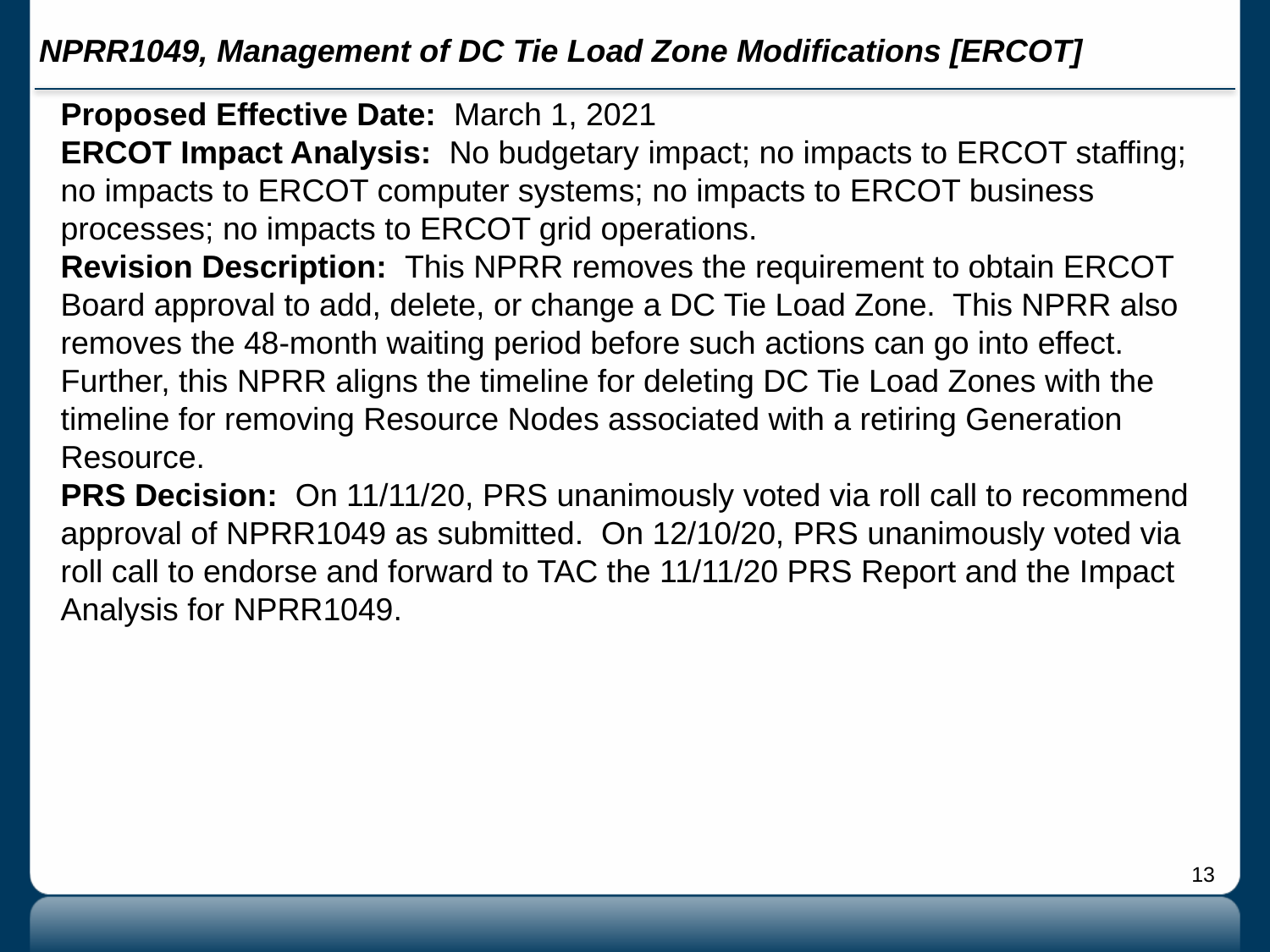

# NPRR1049, Management of DC Tie Load Zone Modifications [ERCOT]
Proposed Effective Date:  March 1, 2021
ERCOT Impact Analysis:  No budgetary impact; no impacts to ERCOT staffing; no impacts to ERCOT computer systems; no impacts to ERCOT business processes; no impacts to ERCOT grid operations.
Revision Description:  This NPRR removes the requirement to obtain ERCOT Board approval to add, delete, or change a DC Tie Load Zone.  This NPRR also removes the 48-month waiting period before such actions can go into effect.  Further, this NPRR aligns the timeline for deleting DC Tie Load Zones with the timeline for removing Resource Nodes associated with a retiring Generation Resource.
PRS Decision:  On 11/11/20, PRS unanimously voted via roll call to recommend approval of NPRR1049 as submitted.  On 12/10/20, PRS unanimously voted via roll call to endorse and forward to TAC the 11/11/20 PRS Report and the Impact Analysis for NPRR1049.